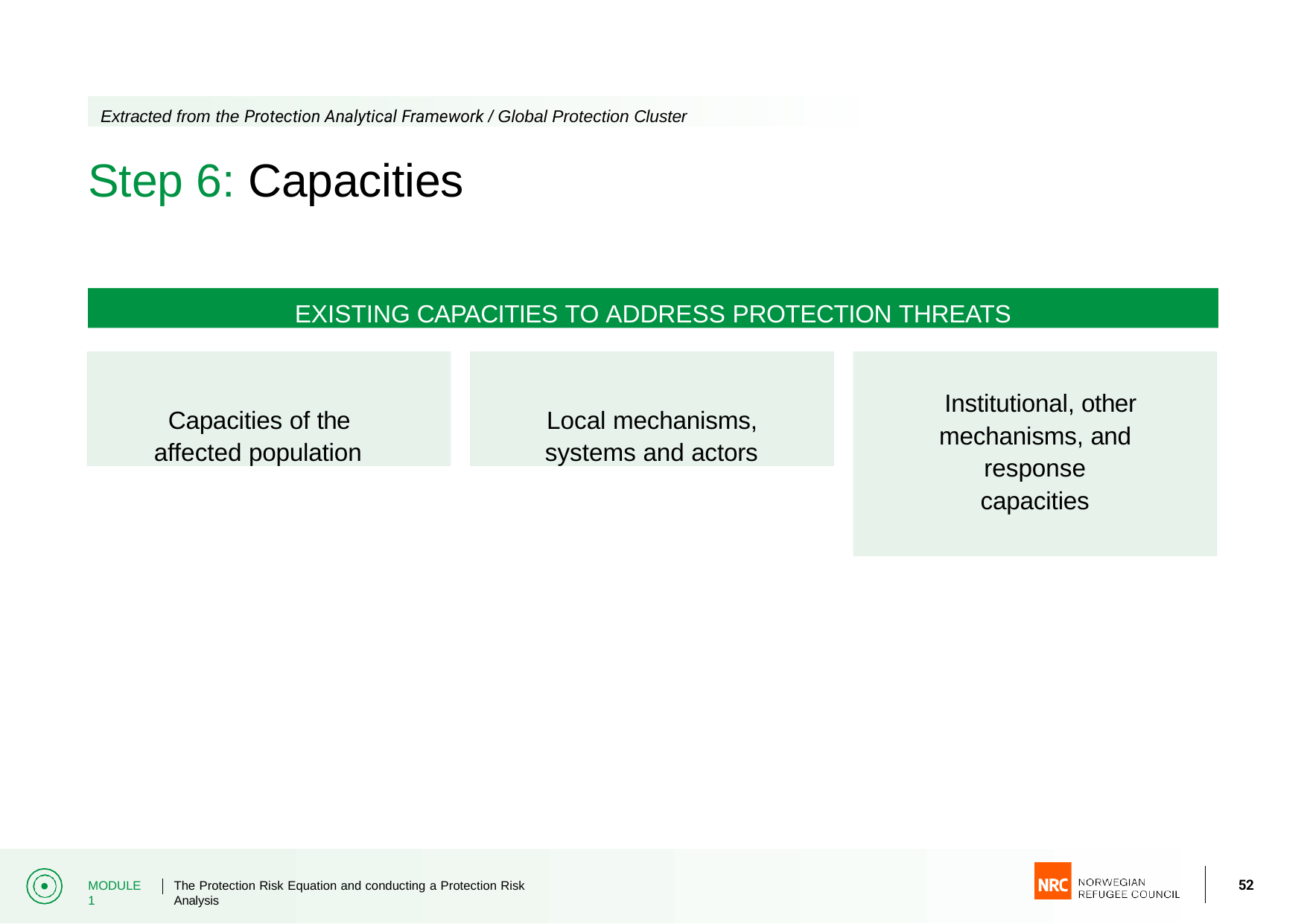

Extracted from the Protection Analytical Framework / Global Protection Cluster
# Step 6: Capacities
EXISTING CAPACITIES TO ADDRESS PROTECTION THREATS

Capacities of the affected population

Local mechanisms, systems and actors

Institutional, other mechanisms, and response capacities
52
MODULE 1
The Protection Risk Equation and conducting a Protection Risk Analysis